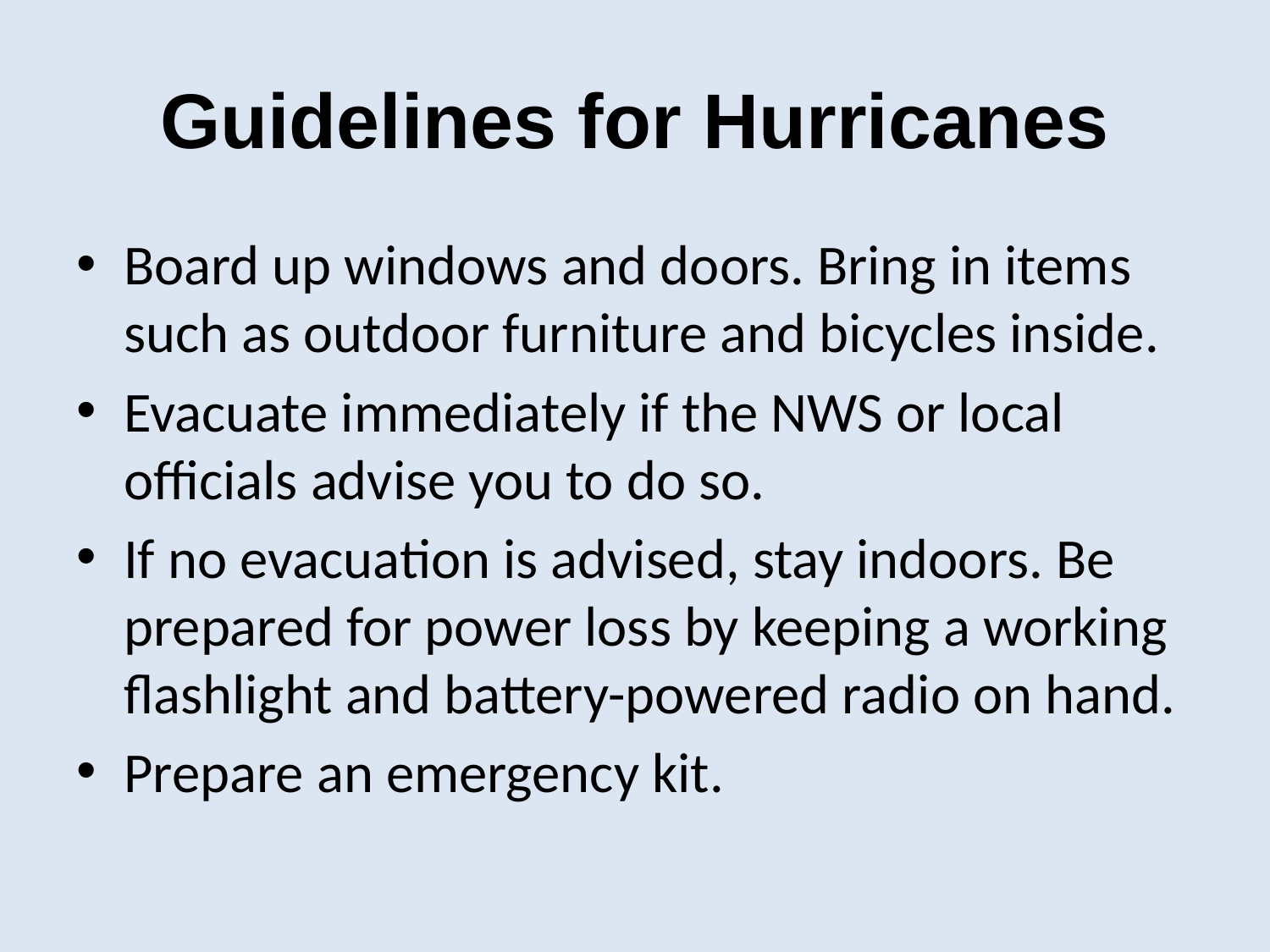

# Guidelines for Hurricanes
Board up windows and doors. Bring in items such as outdoor furniture and bicycles inside.
Evacuate immediately if the NWS or local officials advise you to do so.
If no evacuation is advised, stay indoors. Be prepared for power loss by keeping a working flashlight and battery-powered radio on hand.
Prepare an emergency kit.